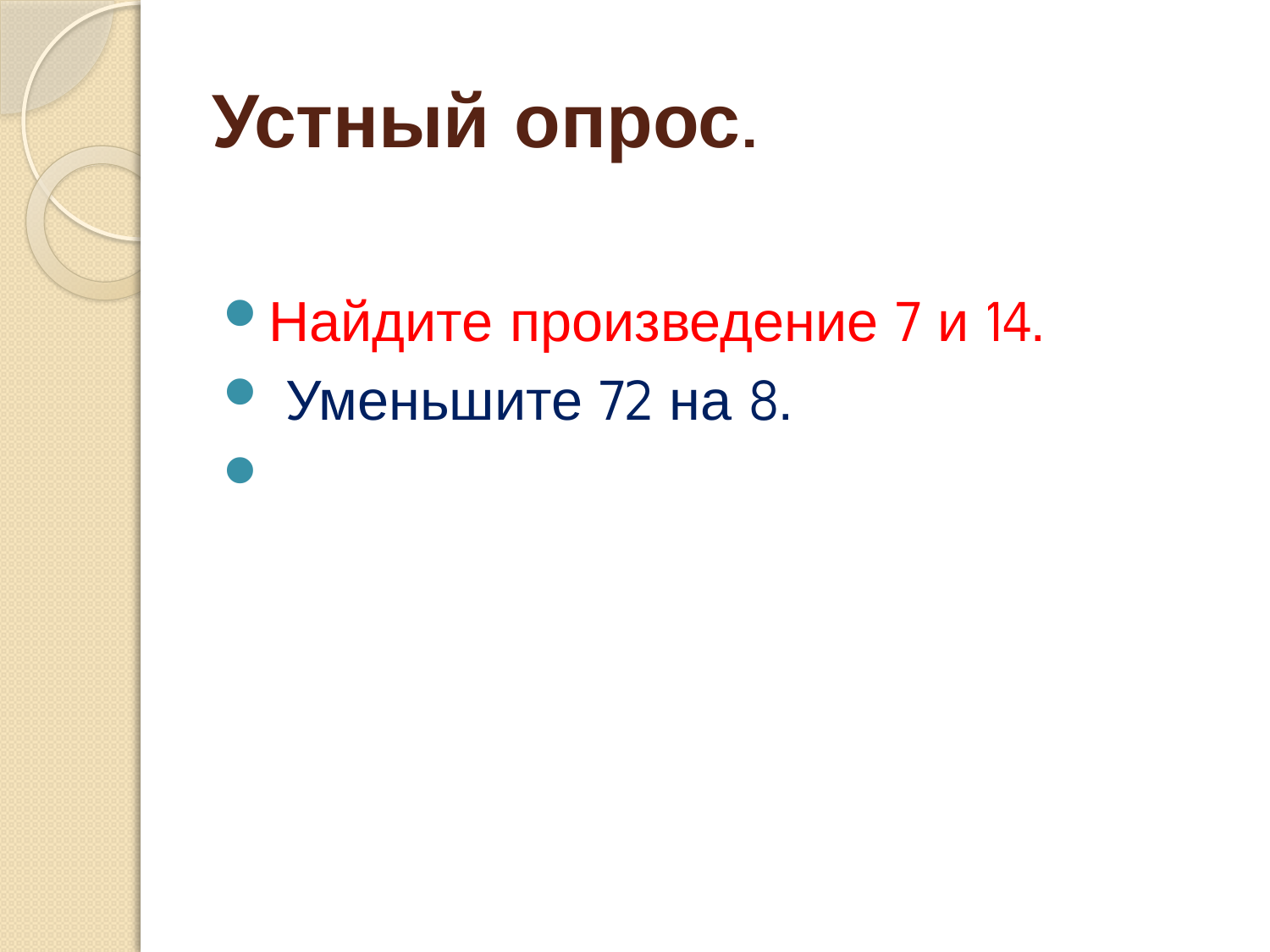

# Устный опрос.

Найдите произведение 7 и 14.
 Уменьшите 72 на 8.